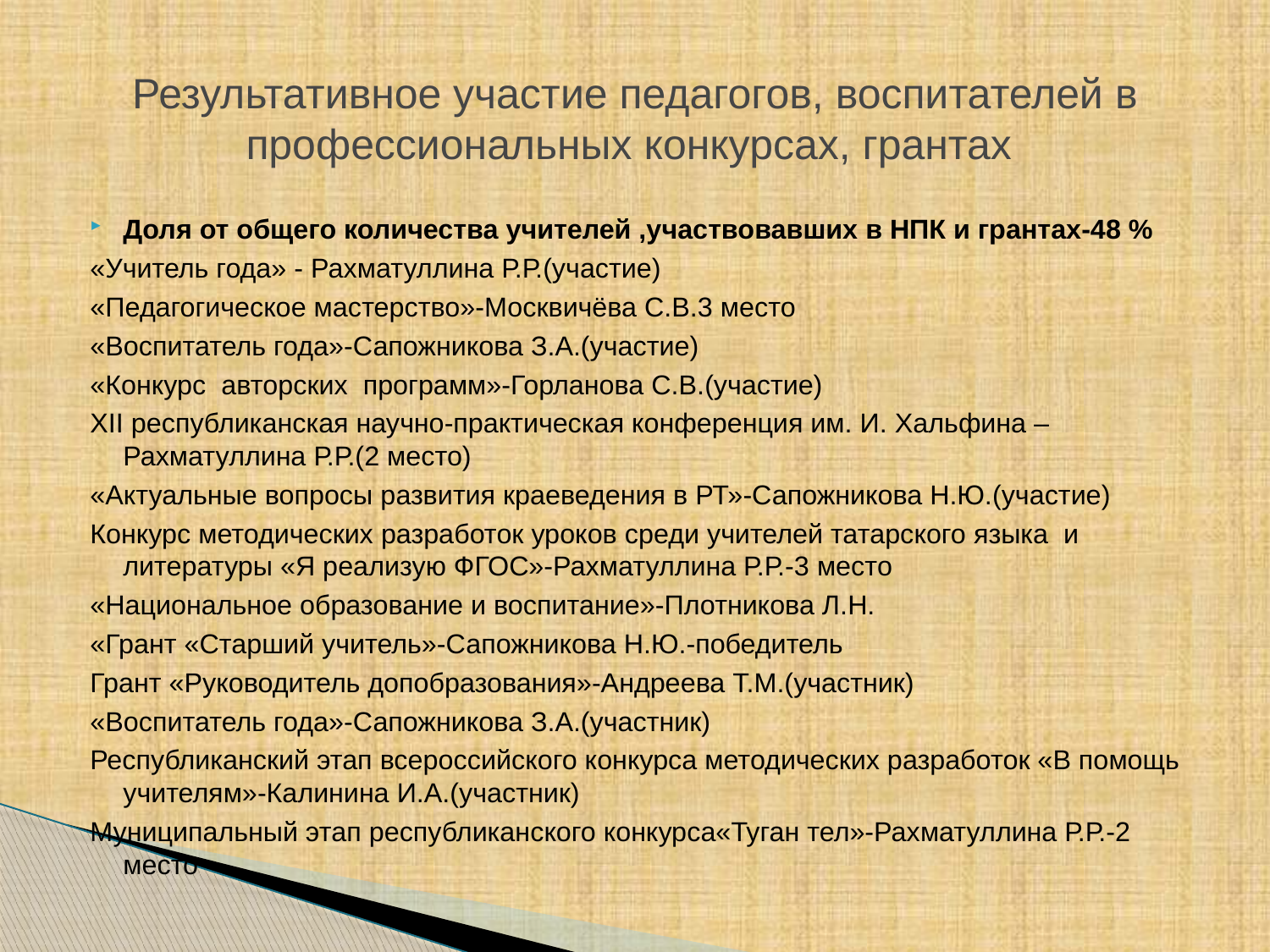

# Результативное участие педагогов, воспитателей в профессиональных конкурсах, грантах
Доля от общего количества учителей ,участвовавших в НПК и грантах-48 %
«Учитель года» - Рахматуллина Р.Р.(участие)
«Педагогическое мастерство»-Москвичёва С.В.3 место
«Воспитатель года»-Сапожникова З.А.(участие)
«Конкурс  авторских  программ»-Горланова С.В.(участие)
XII республиканская научно-практическая конференция им. И. Хальфина –Рахматуллина Р.Р.(2 место)
«Актуальные вопросы развития краеведения в РТ»-Сапожникова Н.Ю.(участие)
Конкурс методических разработок уроков среди учителей татарского языка  и литературы «Я реализую ФГОС»-Рахматуллина Р.Р.-3 место
«Национальное образование и воспитание»-Плотникова Л.Н.
«Грант «Старший учитель»-Сапожникова Н.Ю.-победитель
Грант «Руководитель допобразования»-Андреева Т.М.(участник)
«Воспитатель года»-Сапожникова З.А.(участник)
Республиканский этап всероссийского конкурса методических разработок «В помощь учителям»-Калинина И.А.(участник)
Муниципальный этап республиканского конкурса«Туган тел»-Рахматуллина Р.Р.-2 место